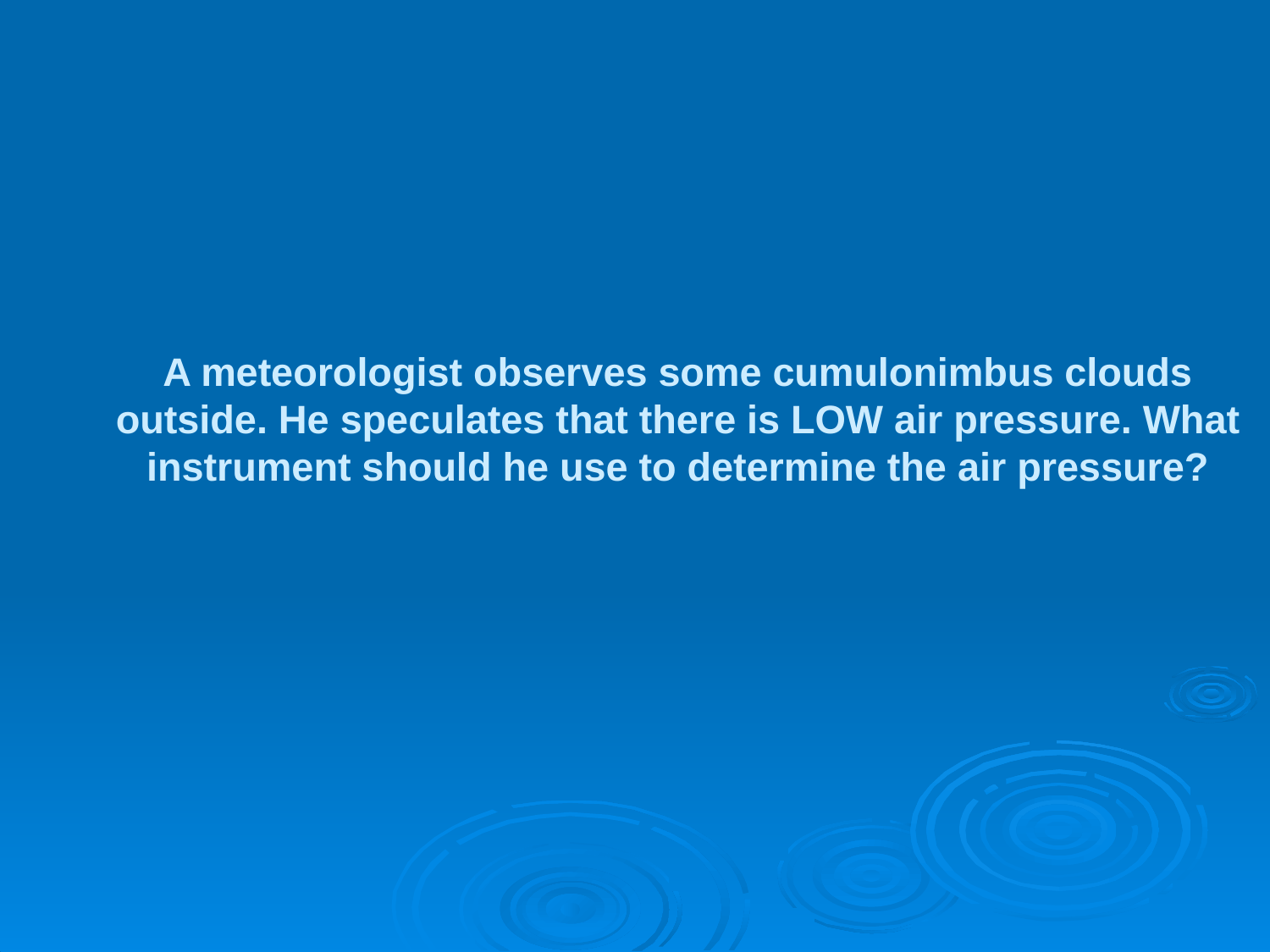

# A meteorologist observes some cumulonimbus clouds outside. He speculates that there is LOW air pressure. What instrument should he use to determine the air pressure?